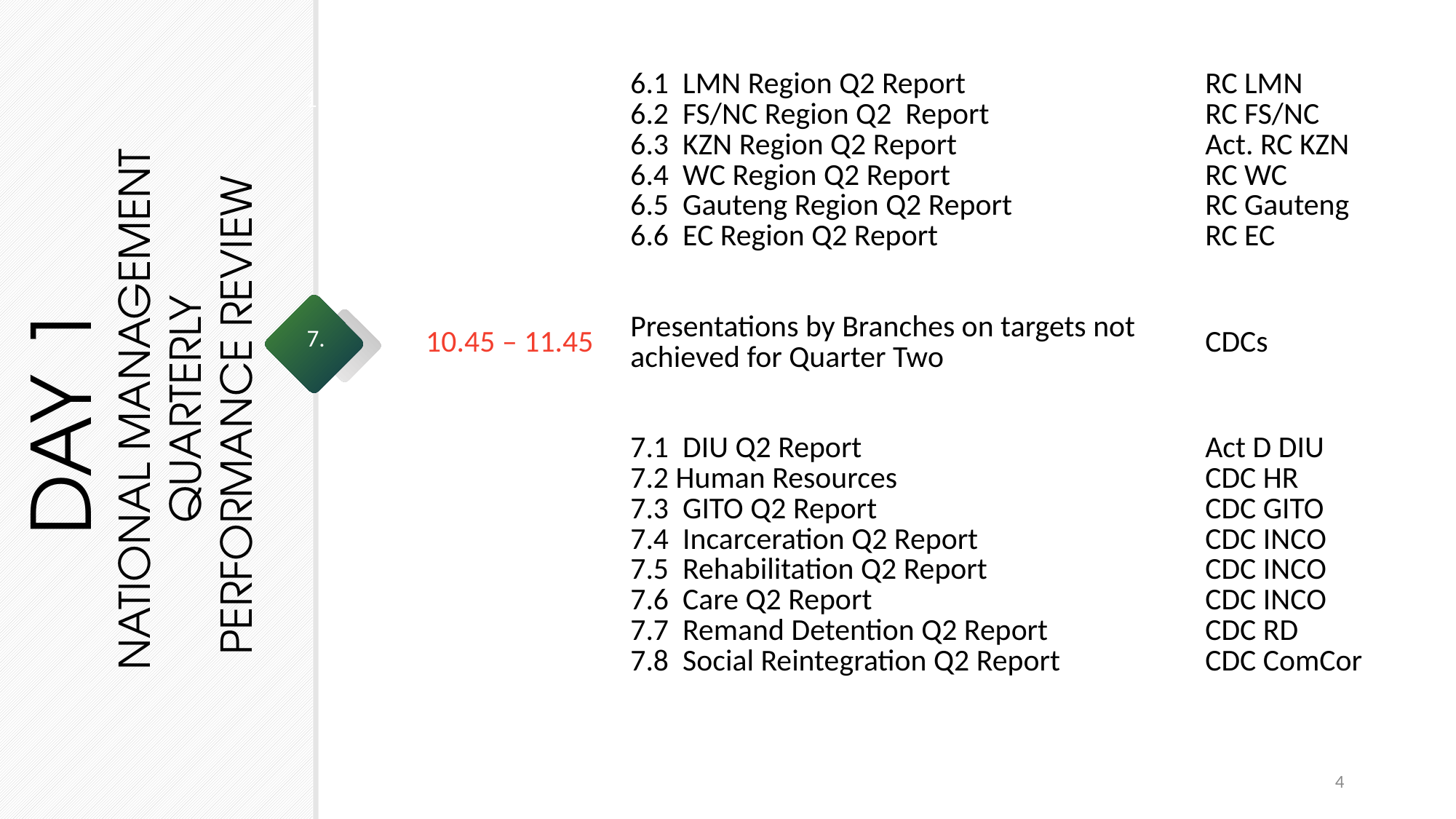

|  | 6.1 LMN Region Q2 Report 6.2 FS/NC Region Q2 Report 6.3 KZN Region Q2 Report 6.4 WC Region Q2 Report 6.5 Gauteng Region Q2 Report 6.6 EC Region Q2 Report | RC LMN RC FS/NC Act. RC KZN RC WC RC Gauteng RC EC |
| --- | --- | --- |
| 10.45 – 11.45 | Presentations by Branches on targets not achieved for Quarter Two | CDCs |
|  | 7.1 DIU Q2 Report 7.2 Human Resources 7.3 GITO Q2 Report 7.4 Incarceration Q2 Report 7.5 Rehabilitation Q2 Report 7.6 Care Q2 Report 7.7 Remand Detention Q2 Report 7.8 Social Reintegration Q2 Report | Act D DIU CDC HR CDC GITO CDC INCO CDC INCO CDC INCO CDC RD CDC ComCor |
1.
DAY 1
NATIONAL MANAGEMENT QUARTERLY
PERFORMANCE REVIEW

7.
4